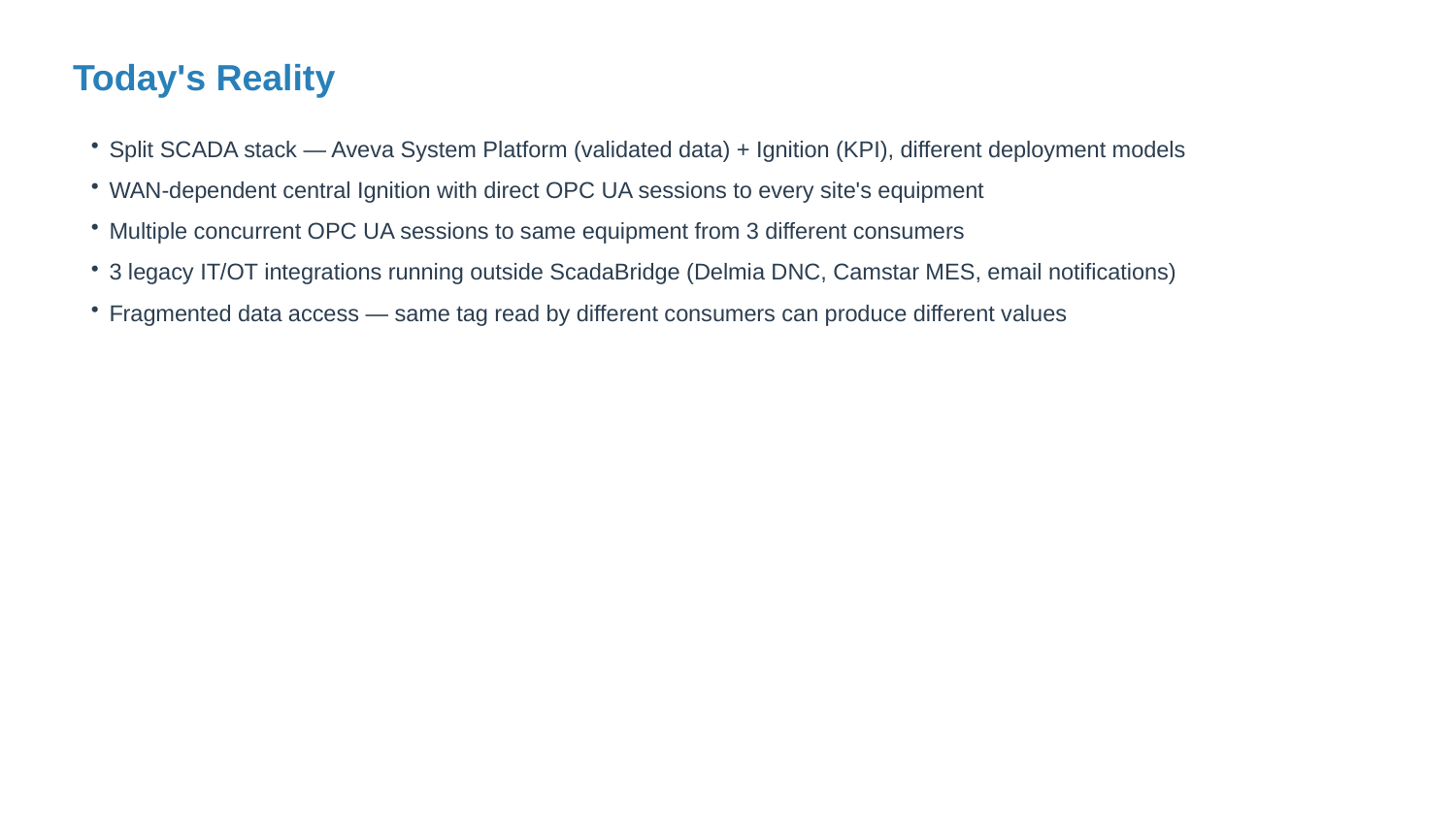

Today's Reality
Split SCADA stack — Aveva System Platform (validated data) + Ignition (KPI), different deployment models
WAN-dependent central Ignition with direct OPC UA sessions to every site's equipment
Multiple concurrent OPC UA sessions to same equipment from 3 different consumers
3 legacy IT/OT integrations running outside ScadaBridge (Delmia DNC, Camstar MES, email notifications)
Fragmented data access — same tag read by different consumers can produce different values